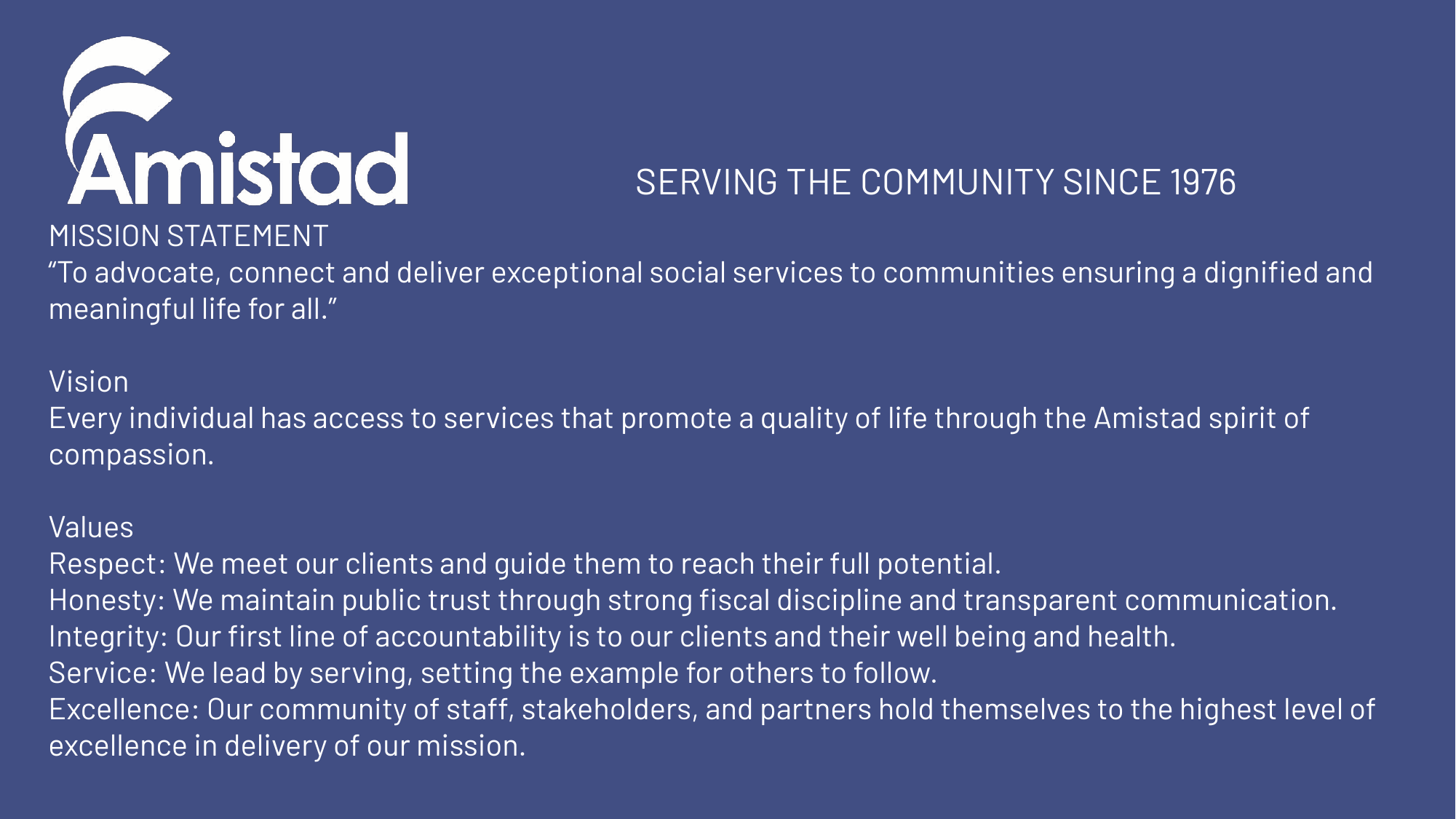

SERVING THE COMMUNITY SINCE 1976
MISSION STATEMENT
“To advocate, connect and deliver exceptional social services to communities ensuring a dignified and meaningful life for all.”

Vision
Every individual has access to services that promote a quality of life through the Amistad spirit of compassion.

Values
Respect: We meet our clients and guide them to reach their full potential.
Honesty: We maintain public trust through strong fiscal discipline and transparent communication.
Integrity: Our first line of accountability is to our clients and their well being and health.
Service: We lead by serving, setting the example for others to follow.
Excellence: Our community of staff, stakeholders, and partners hold themselves to the highest level of excellence in delivery of our mission.